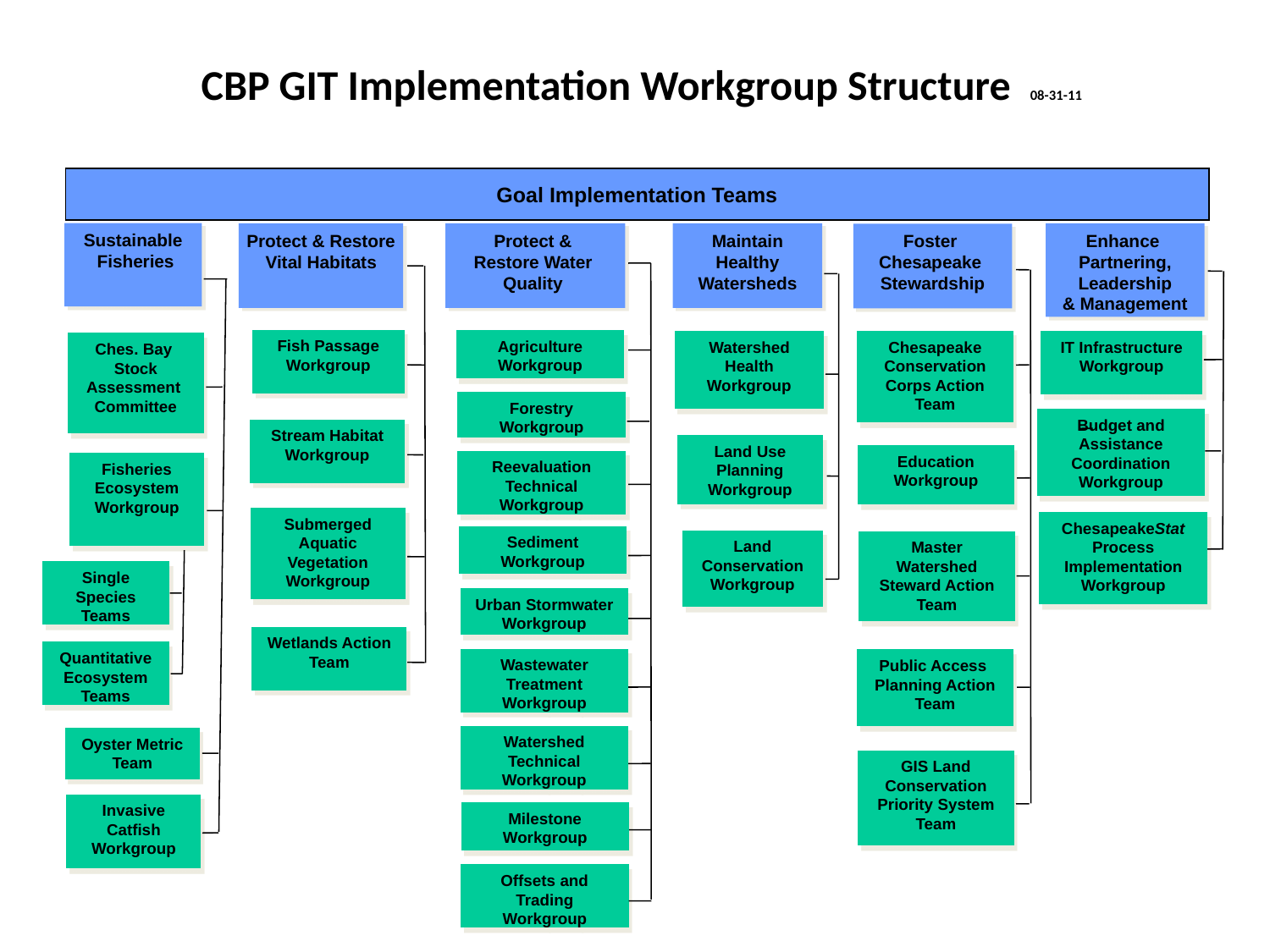

# CBP GIT Implementation Workgroup Structure  08-31-11
Goal Implementation Teams
Sustainable
 Fisheries
Protect & Restore
 Vital Habitats
Protect &
Restore Water
Quality
Maintain
Healthy
Watersheds
Enhance
Partnering,
Leadership
& Management
Foster
Chesapeake
Stewardship

Fish Passage Workgroup
Agriculture Workgroup
Watershed Health Workgroup
Chesapeake Conservation Corps Action Team
IT Infrastructure Workgroup
Ches. Bay
Stock Assessment  Committee

Forestry Workgroup
Budget and Assistance Coordination Workgroup
Stream Habitat Workgroup

Land Use Planning Workgroup
Education Workgroup
Reevaluation Technical Workgroup

Fisheries Ecosystem Workgroup

Submerged Aquatic Vegetation Workgroup

ChesapeakeStat Process Implementation
Workgroup
Sediment Workgroup
Land ConservationWorkgroup
Master Watershed Steward Action Team

Single Species Teams

Urban Stormwater Workgroup

Wetlands Action Team
Quantitative Ecosystem Teams
Wastewater Treatment Workgroup
Public Access  Planning Action Team

Watershed Technical Workgroup
Oyster Metric Team
GIS Land Conservation Priority System Team

Invasive Catfish Workgroup
Milestone Workgroup

Offsets and Trading Workgroup